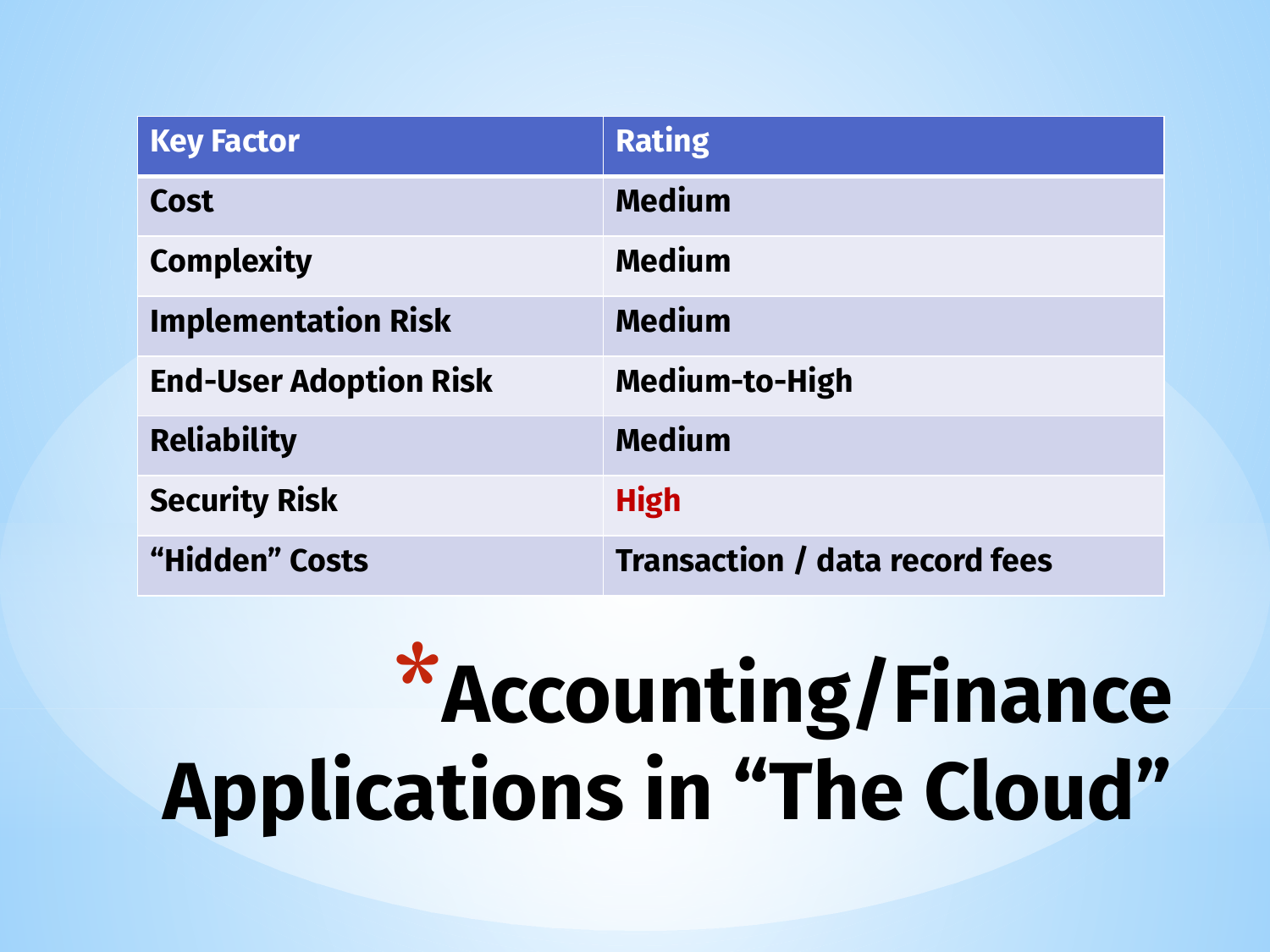

| Key Factor | Rating |
| --- | --- |
| Cost | Medium |
| Complexity | Medium |
| Implementation Risk | Medium |
| End-User Adoption Risk | Medium-to-High |
| Reliability | Medium |
| Security Risk | High |
| “Hidden” Costs | Transaction / data record fees |
# Accounting/Finance Applications in “The Cloud”